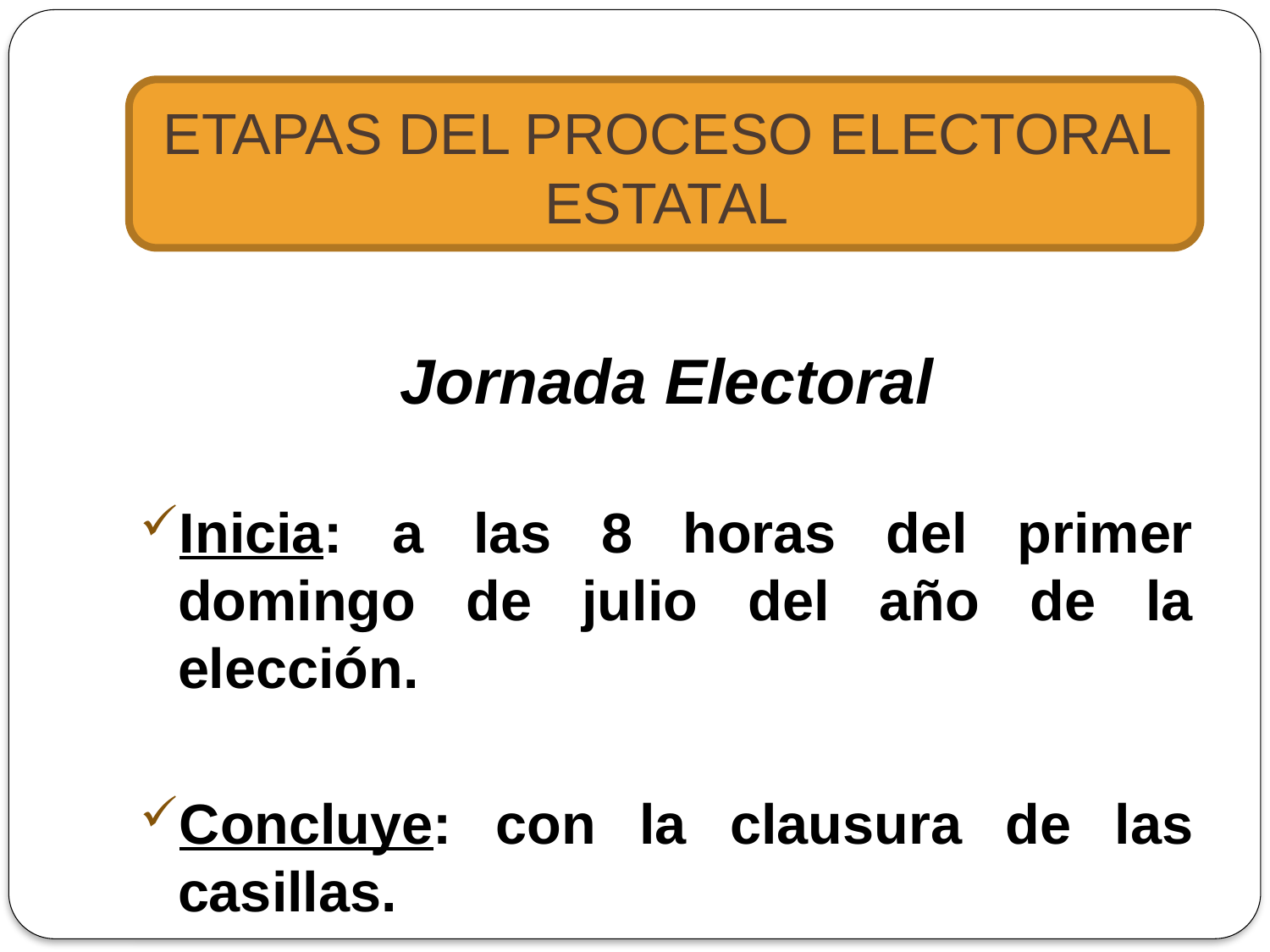

# ETAPAS DEL PROCESO ELECTORAL ESTATAL

Jornada Electoral

Inicia: a las 8 horas del primer domingo de julio del año de la elección.

Concluye: con la clausura de las casillas.